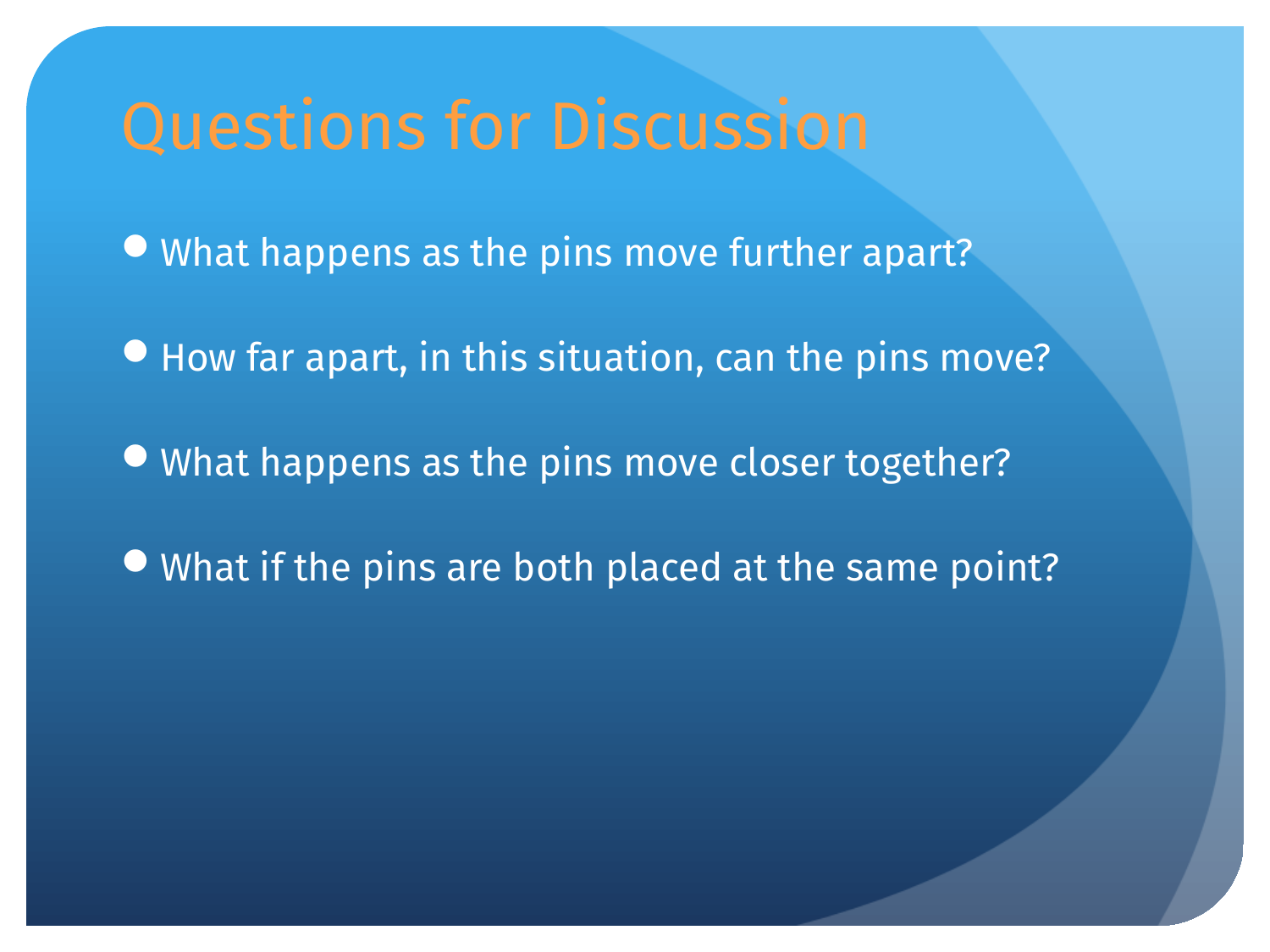

# Questions for Discussion
What happens as the pins move further apart?
How far apart, in this situation, can the pins move?
What happens as the pins move closer together?
What if the pins are both placed at the same point?